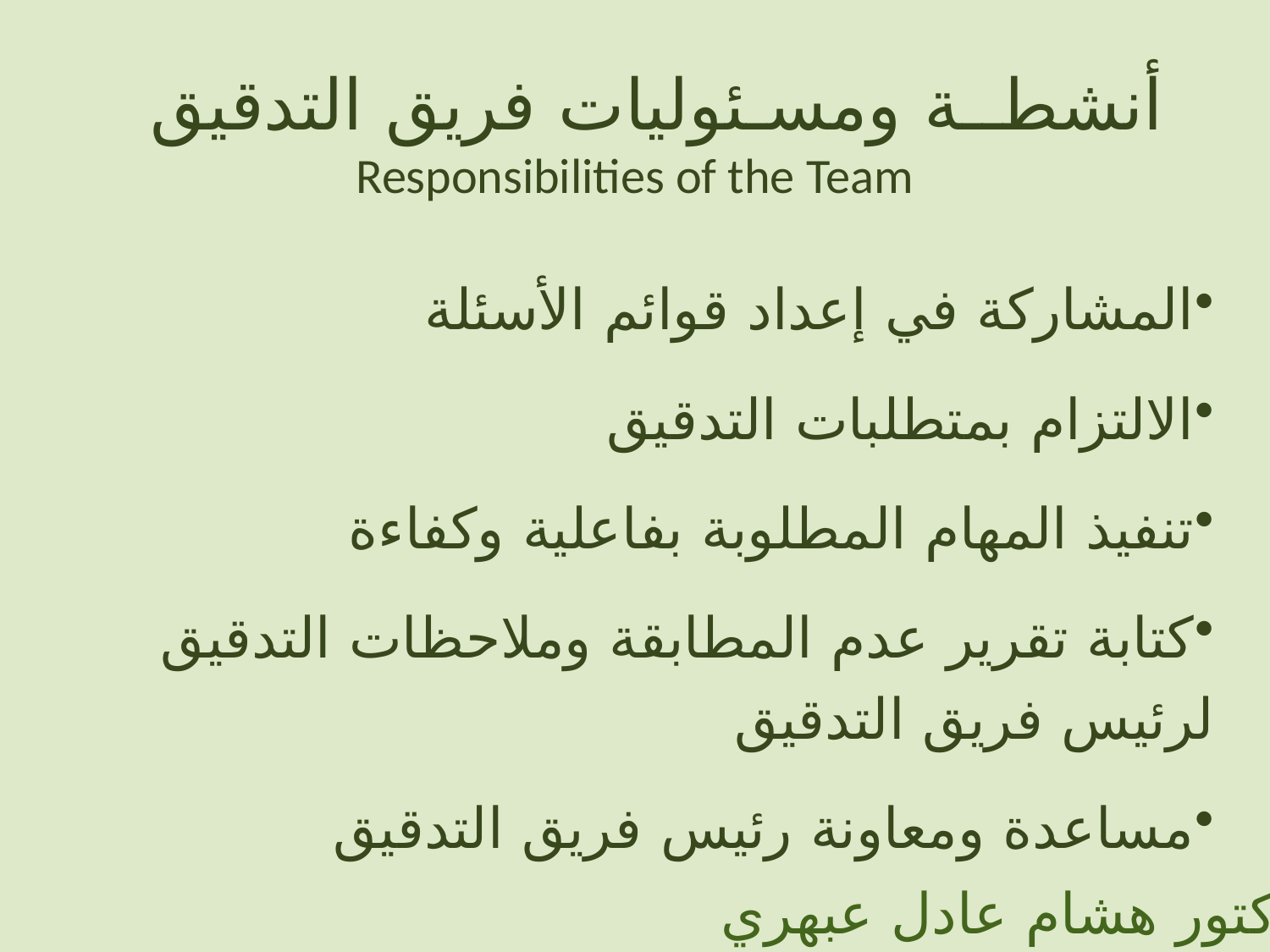

أنشطــة ومسـئوليات فريق التدقيق   Responsibilities of the Team
المشاركة في إعداد قوائم الأسئلة
الالتزام بمتطلبات التدقيق
تنفيذ المهام المطلوبة بفاعلية وكفاءة
كتابة تقرير عدم المطابقة وملاحظات التدقيق لرئيس فريق التدقيق
مساعدة ومعاونة رئيس فريق التدقيق

الدكتور هشام عادل عبهري